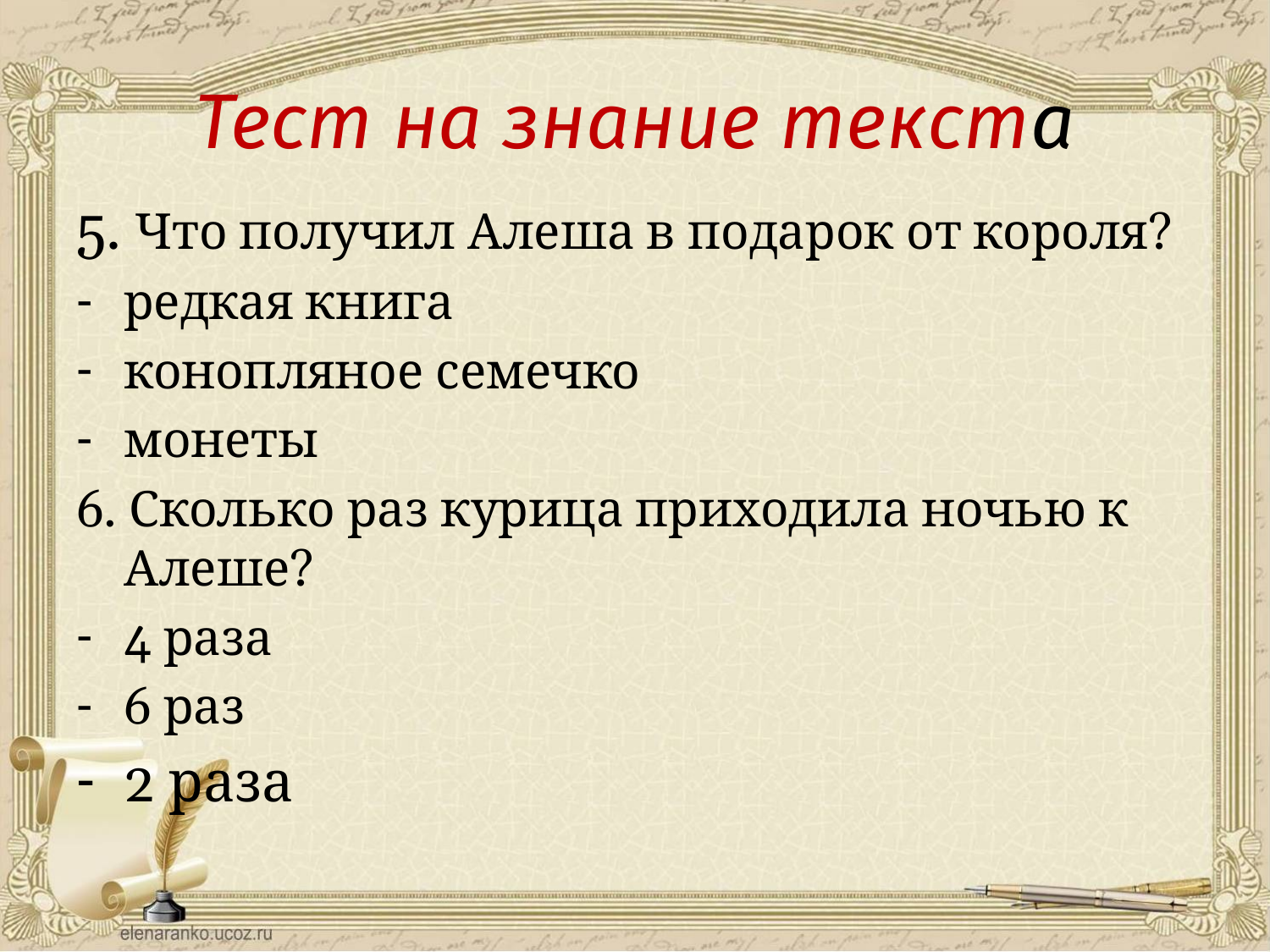

# Тест на знание текста
5. Что получил Алеша в подарок от короля?
редкая книга
конопляное семечко
монеты
6. Сколько раз курица приходила ночью к Алеше?
4 раза
6 раз
2 раза